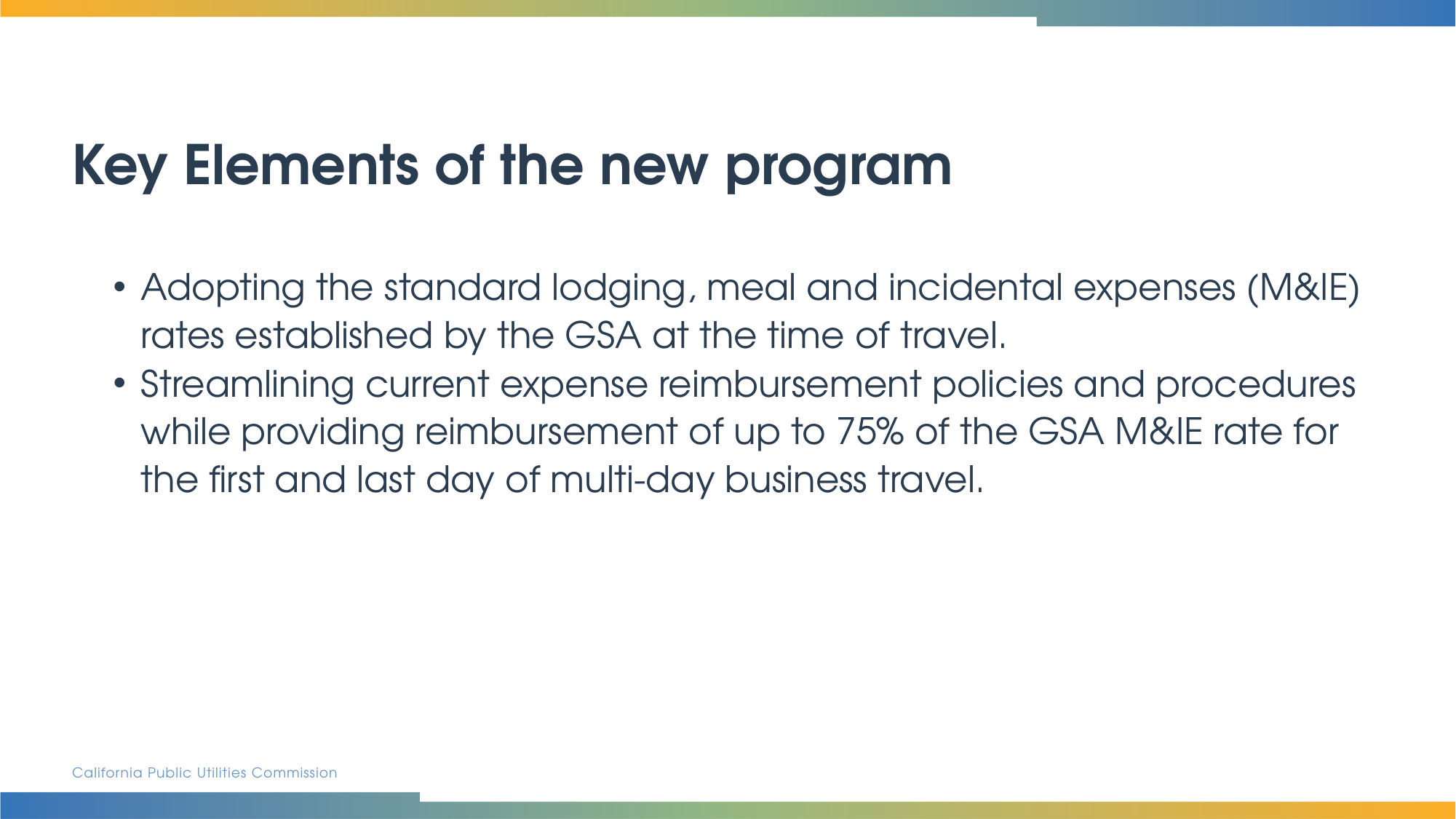

# Key Elements of the new program

Adopting the standard lodging, meal and incidental expenses (M&IE) rates established by the GSA at the time of travel.
Streamlining current expense reimbursement policies and procedures while providing reimbursement of up to 75% of the GSA M&IE rate for the first and last day of multi-day business travel.